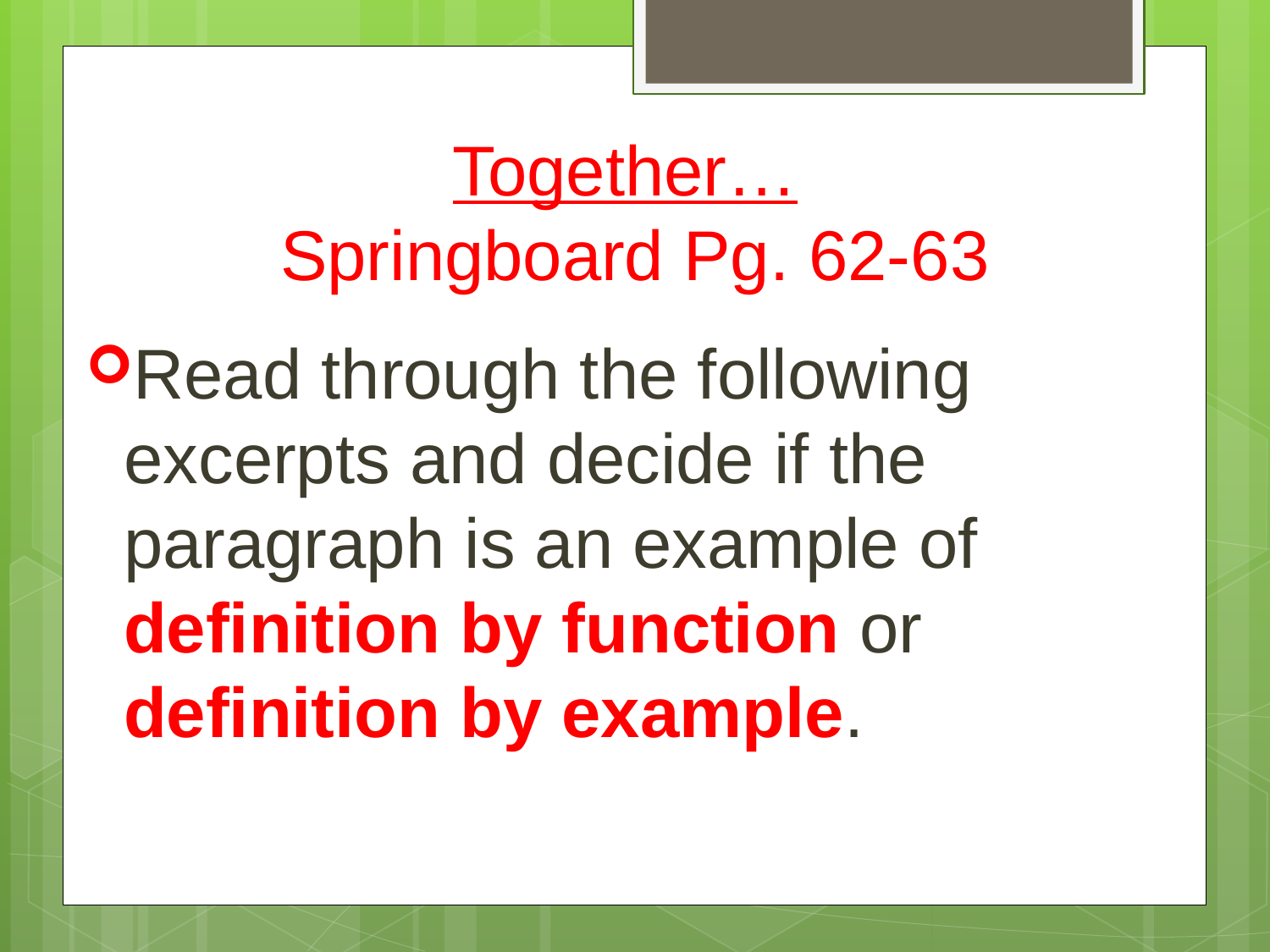

# Together… Springboard Pg. 62-63
Read through the following excerpts and decide if the paragraph is an example of definition by function or definition by example.